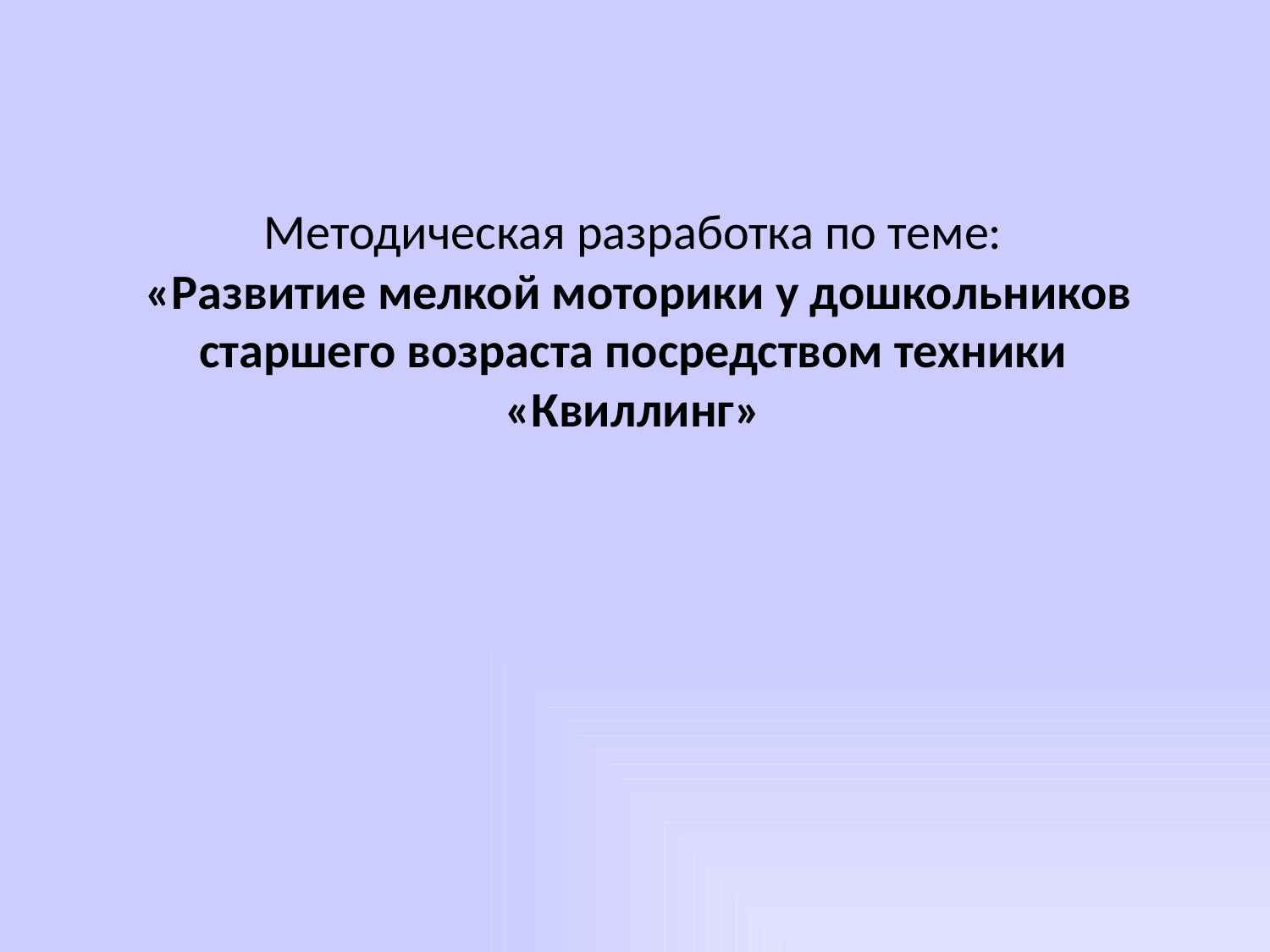

Методическая разработка по теме:
 «Развитие мелкой моторики у дошкольников старшего возраста посредством техники «Квиллинг»